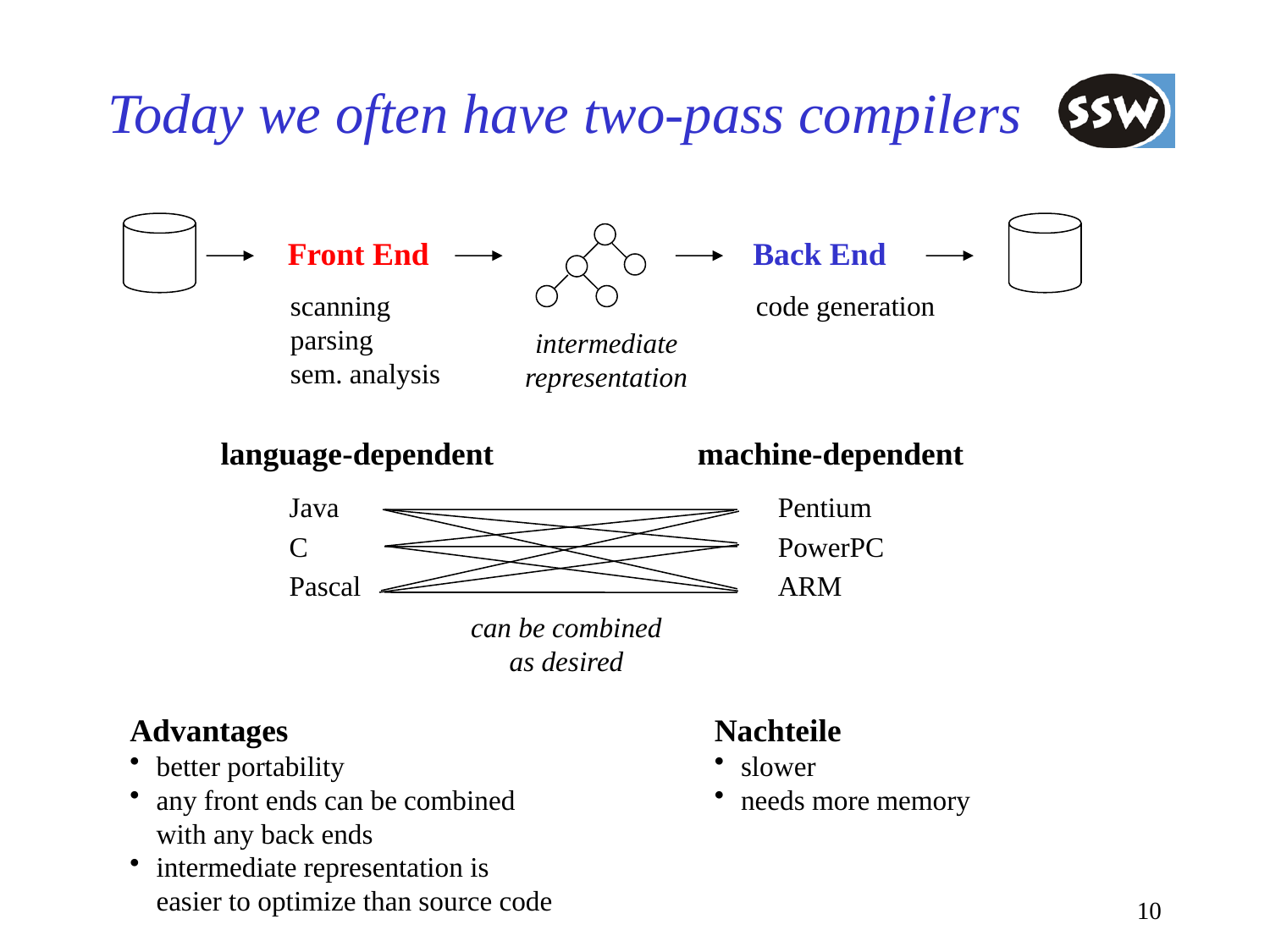

# Today we often have two-pass compilers

Front End
Back End

scanning
parsing
sem. analysis
code generation
intermediate
representation
language-dependent
machine-dependent
Java
C
Pascal
Pentium
PowerPC
ARM

can be combined
as desired
Advantages
better portability
any front ends can be combined
with any back ends
intermediate representation is
easier to optimize than source code
Nachteile
slower
needs more memory
10